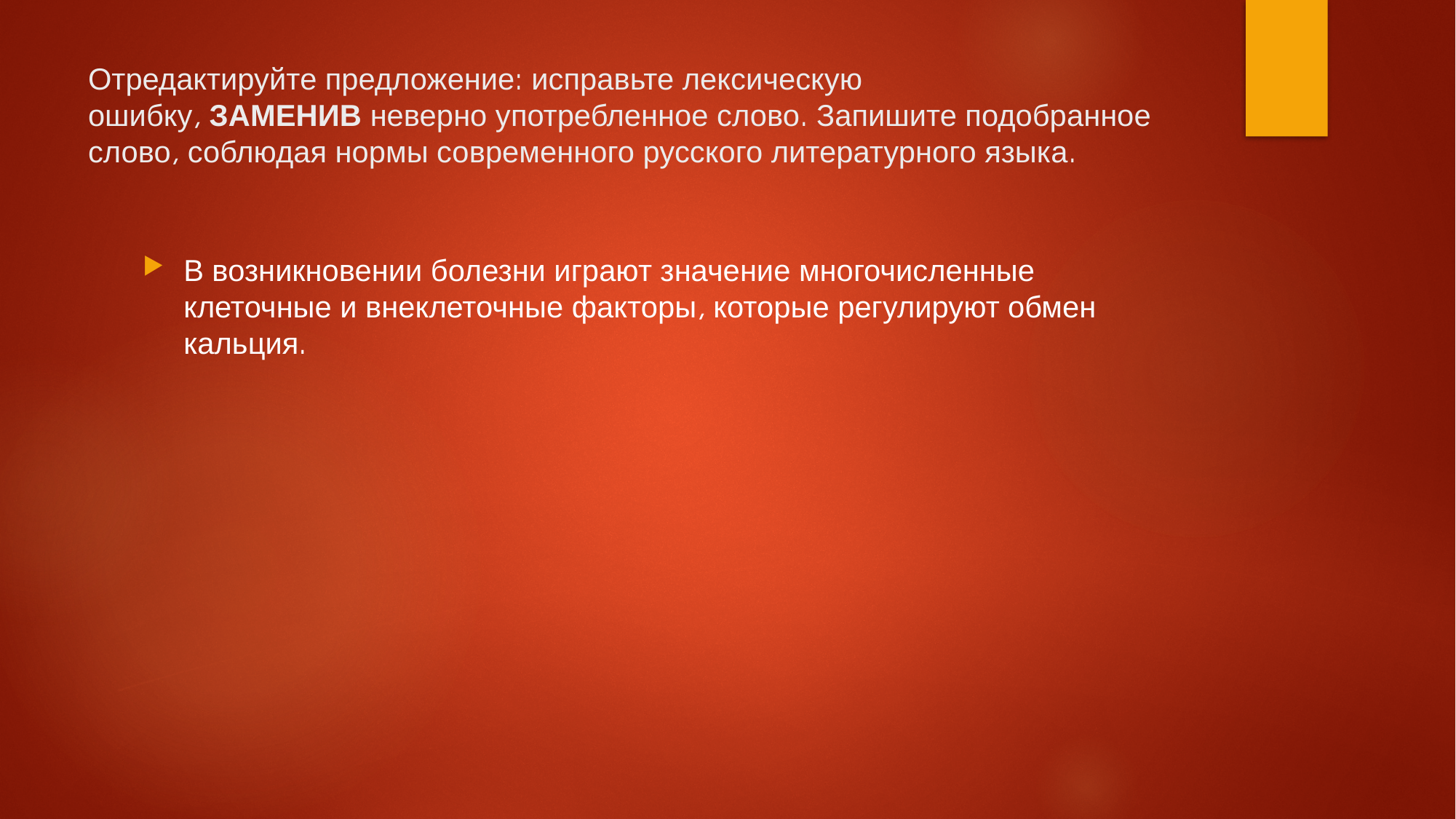

# Отредактируйте предложение: исправьте лексическую ошибку, ЗАМЕНИВ неверно употребленное слово. Запишите подобранное слово, соблюдая нормы современного русского литературного языка.
В возникновении болезни играют значение многочисленные клеточные и внеклеточные факторы, которые регулируют обмен кальция.